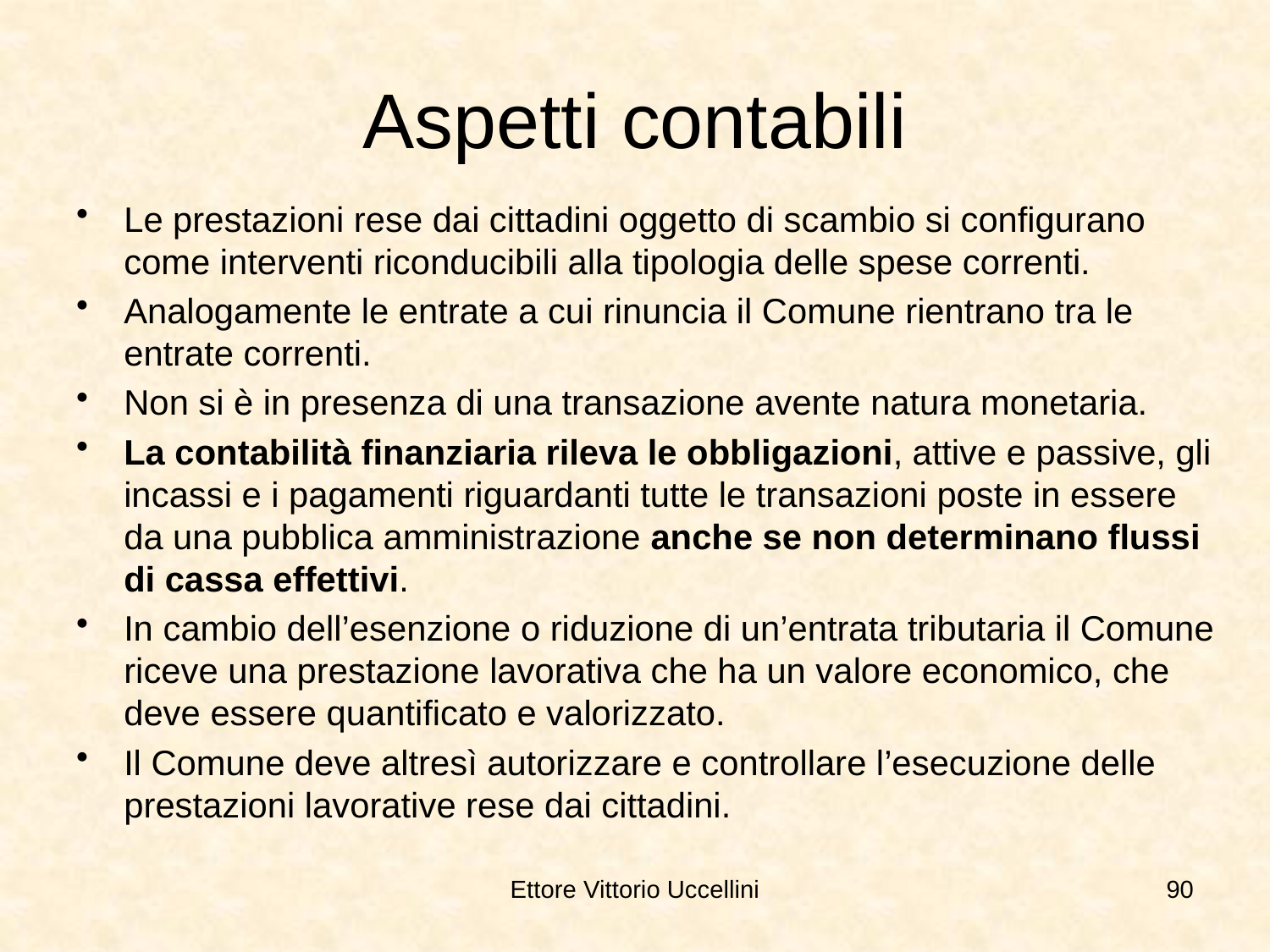

# Aspetti contabili
Le prestazioni rese dai cittadini oggetto di scambio si configurano come interventi riconducibili alla tipologia delle spese correnti.
Analogamente le entrate a cui rinuncia il Comune rientrano tra le entrate correnti.
Non si è in presenza di una transazione avente natura monetaria.
La contabilità finanziaria rileva le obbligazioni, attive e passive, gli incassi e i pagamenti riguardanti tutte le transazioni poste in essere da una pubblica amministrazione anche se non determinano flussi di cassa effettivi.
In cambio dell’esenzione o riduzione di un’entrata tributaria il Comune riceve una prestazione lavorativa che ha un valore economico, che deve essere quantificato e valorizzato.
Il Comune deve altresì autorizzare e controllare l’esecuzione delle prestazioni lavorative rese dai cittadini.
Ettore Vittorio Uccellini
90